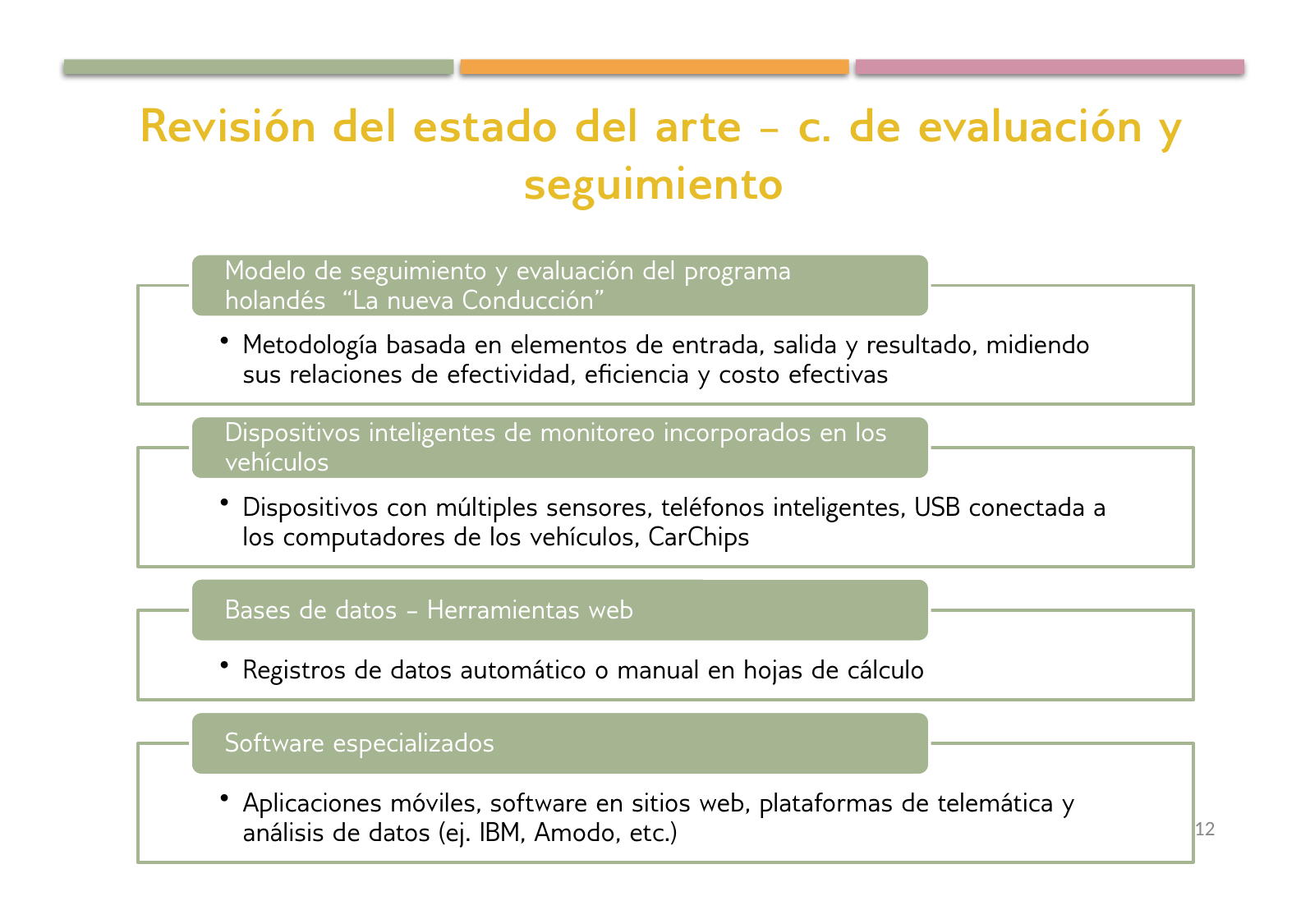

Revisión del estado del arte – c. de evaluación y seguimiento
Metodología basada en elementos de entrada, salida y resultado, midiendo sus relaciones de efectividad, eficiencia y costo efectivas
Modelo de seguimiento y evaluación del programa holandés  “La nueva Conducción”
Dispositivos con múltiples sensores, teléfonos inteligentes, USB conectada a los computadores de los vehículos, CarChips
Dispositivos inteligentes de monitoreo incorporados en los vehículos
Registros de datos automático o manual en hojas de cálculo
Bases de datos – Herramientas web
Aplicaciones móviles, software en sitios web, plataformas de telemática y análisis de datos (ej. IBM, Amodo, etc.)
Software especializados
12